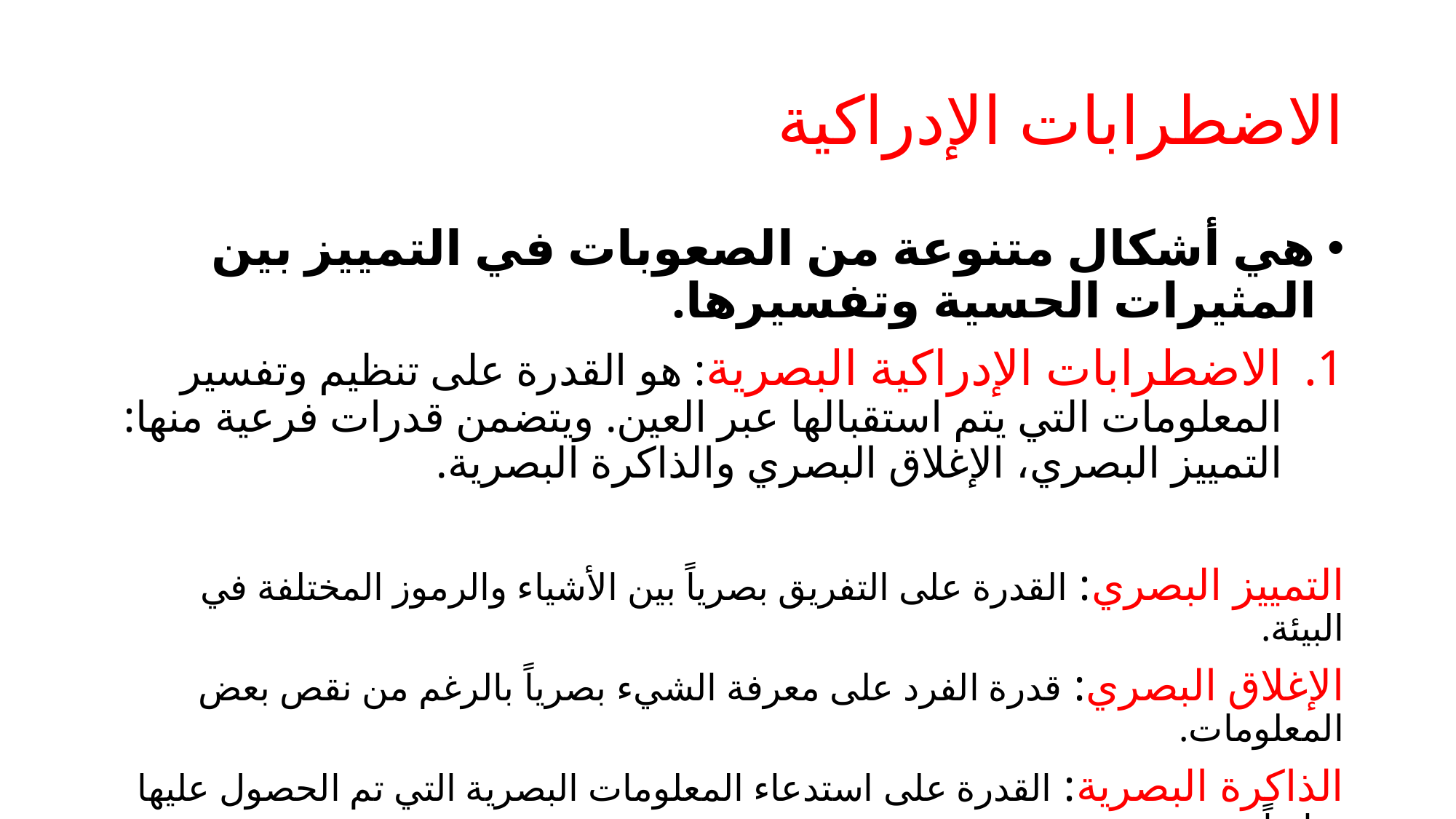

# الاضطرابات الإدراكية
هي أشكال متنوعة من الصعوبات في التمييز بين المثيرات الحسية وتفسيرها.
الاضطرابات الإدراكية البصرية: هو القدرة على تنظيم وتفسير المعلومات التي يتم استقبالها عبر العين. ويتضمن قدرات فرعية منها: التمييز البصري، الإغلاق البصري والذاكرة البصرية.

التمييز البصري: القدرة على التفريق بصرياً بين الأشياء والرموز المختلفة في البيئة.
الإغلاق البصري: قدرة الفرد على معرفة الشيء بصرياً بالرغم من نقص بعض المعلومات.
الذاكرة البصرية: القدرة على استدعاء المعلومات البصرية التي تم الحصول عليها سابقاً.